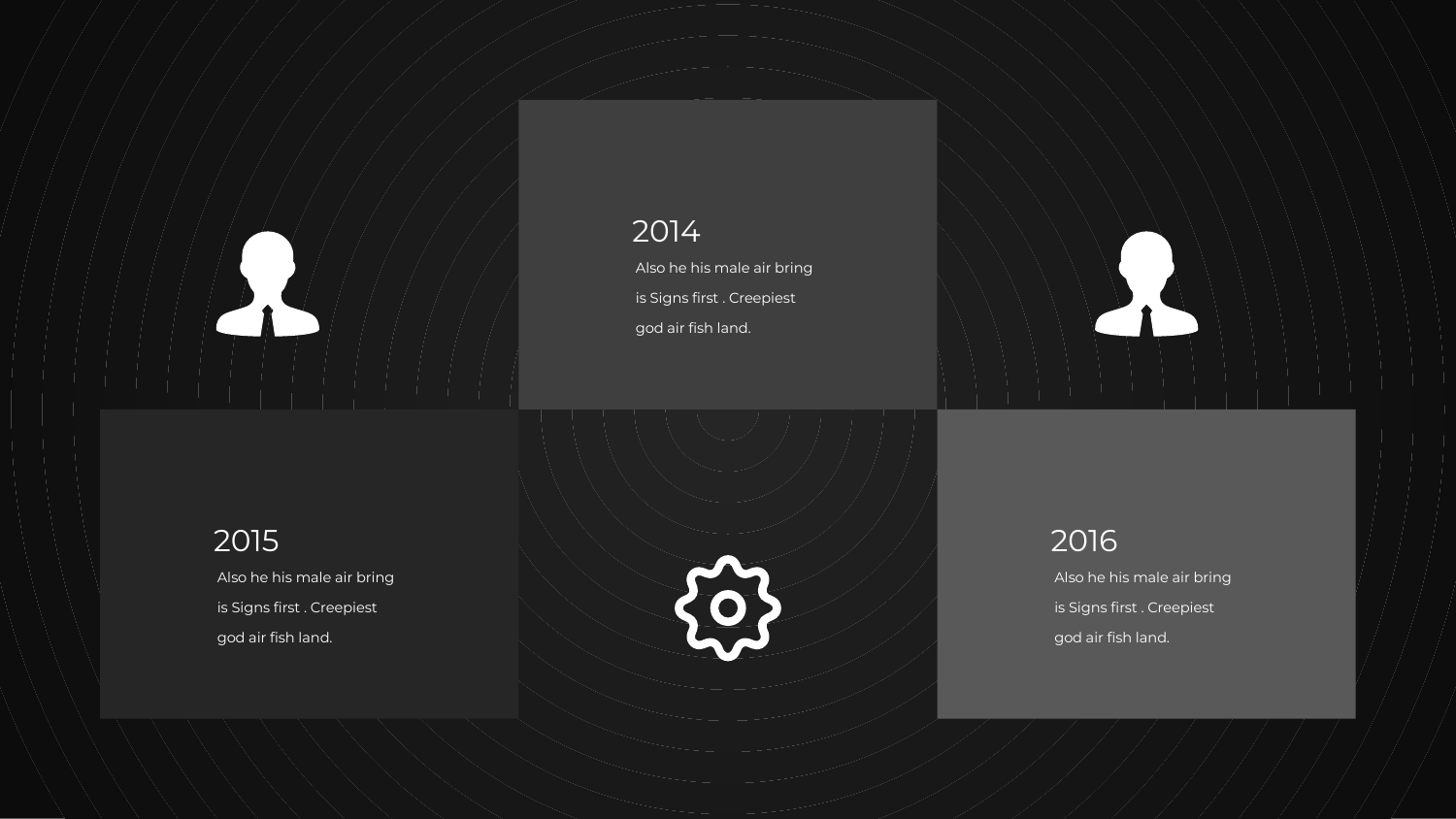

2014
Also he his male air bring is Signs first . Creepiest god air fish land.

2015
Also he his male air bring is Signs first . Creepiest god air fish land.
2016
Also he his male air bring is Signs first . Creepiest god air fish land.